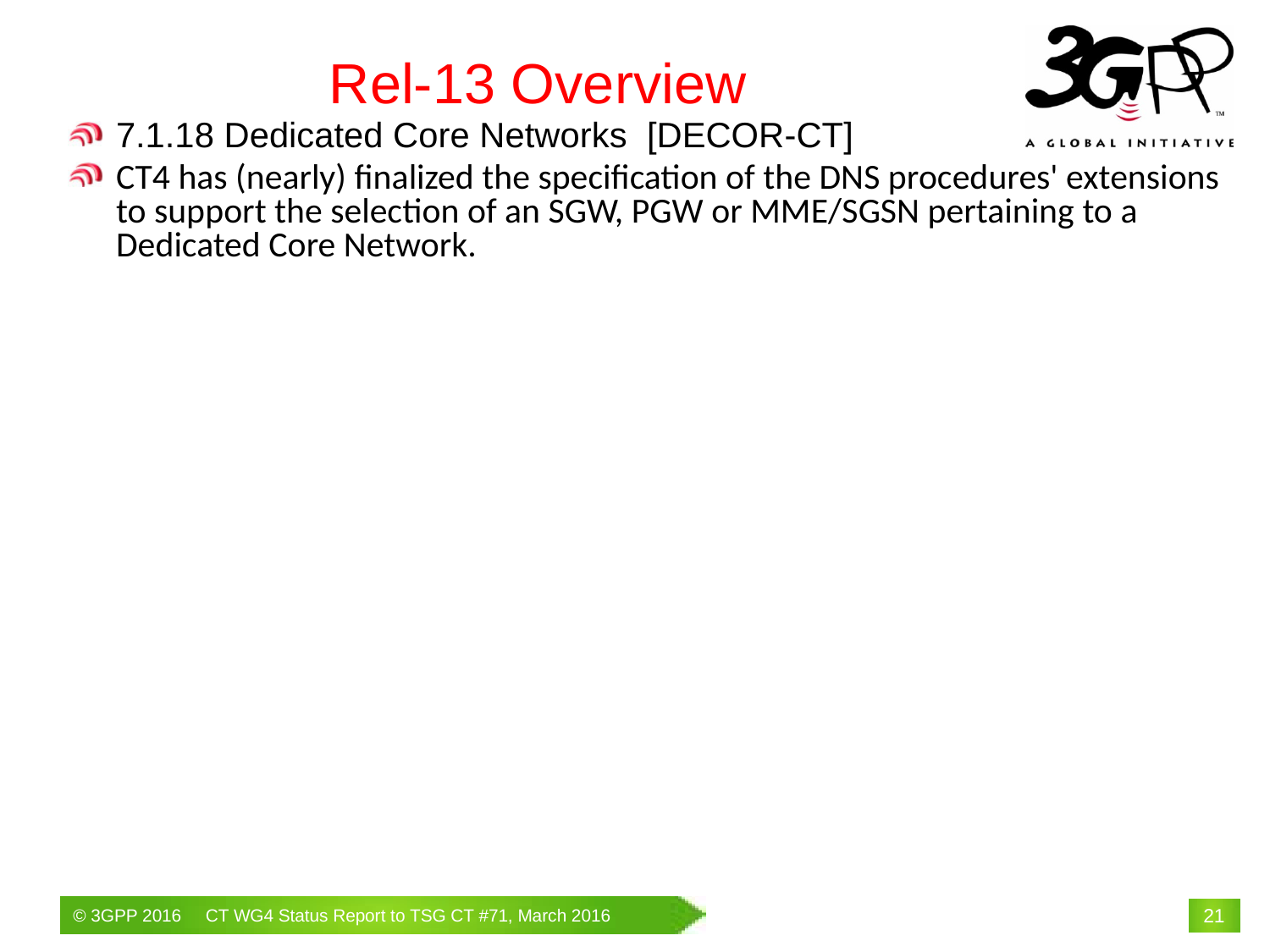

# Rel-13 Overview
7.1.18 Dedicated Core Networks  [DECOR-CT]
CT4 has (nearly) finalized the specification of the DNS procedures' extensions to support the selection of an SGW, PGW or MME/SGSN pertaining to a Dedicated Core Network.